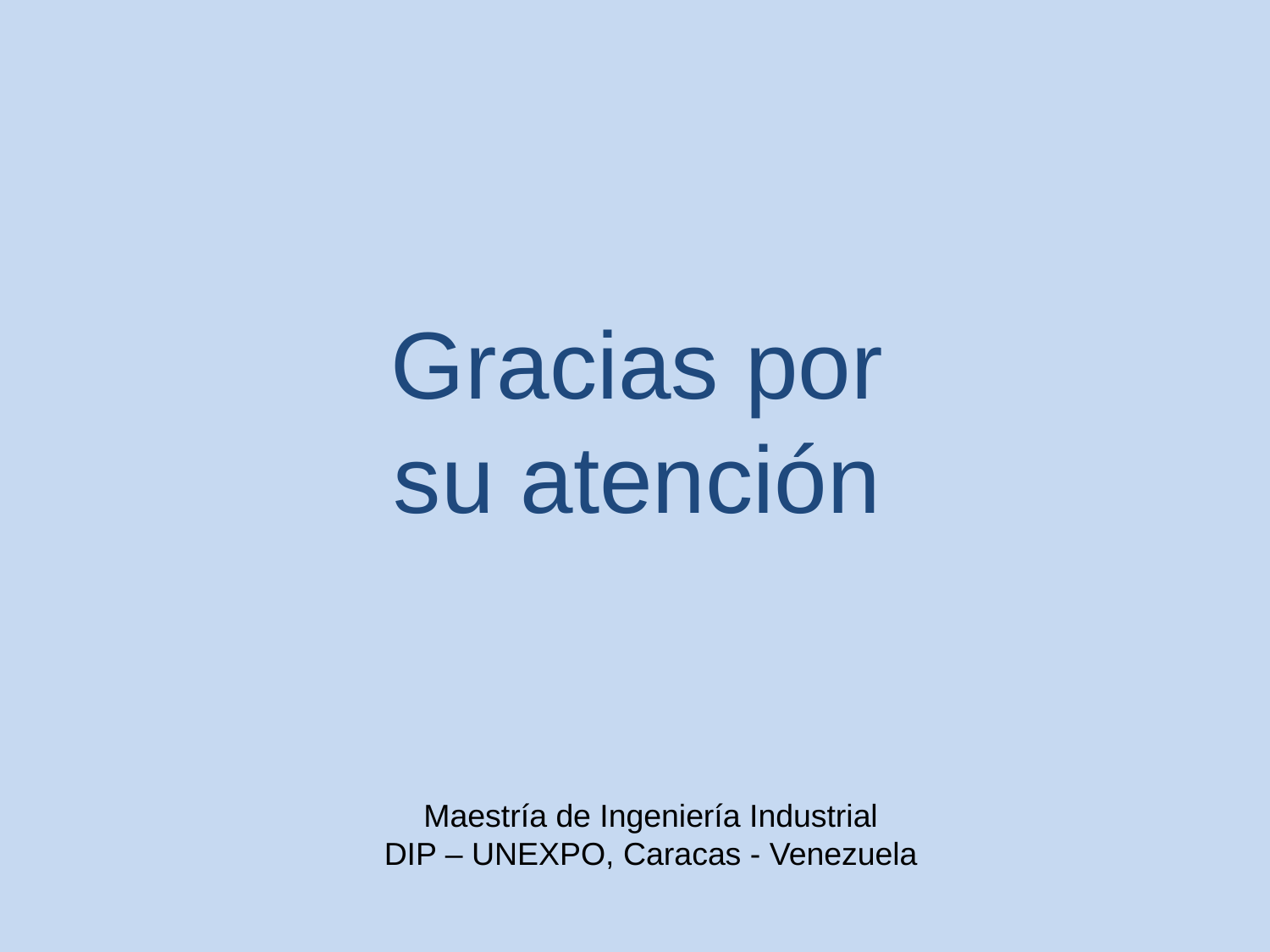

Gracias por su atención
# Maestría de Ingeniería Industrial DIP – UNEXPO, Caracas - Venezuela